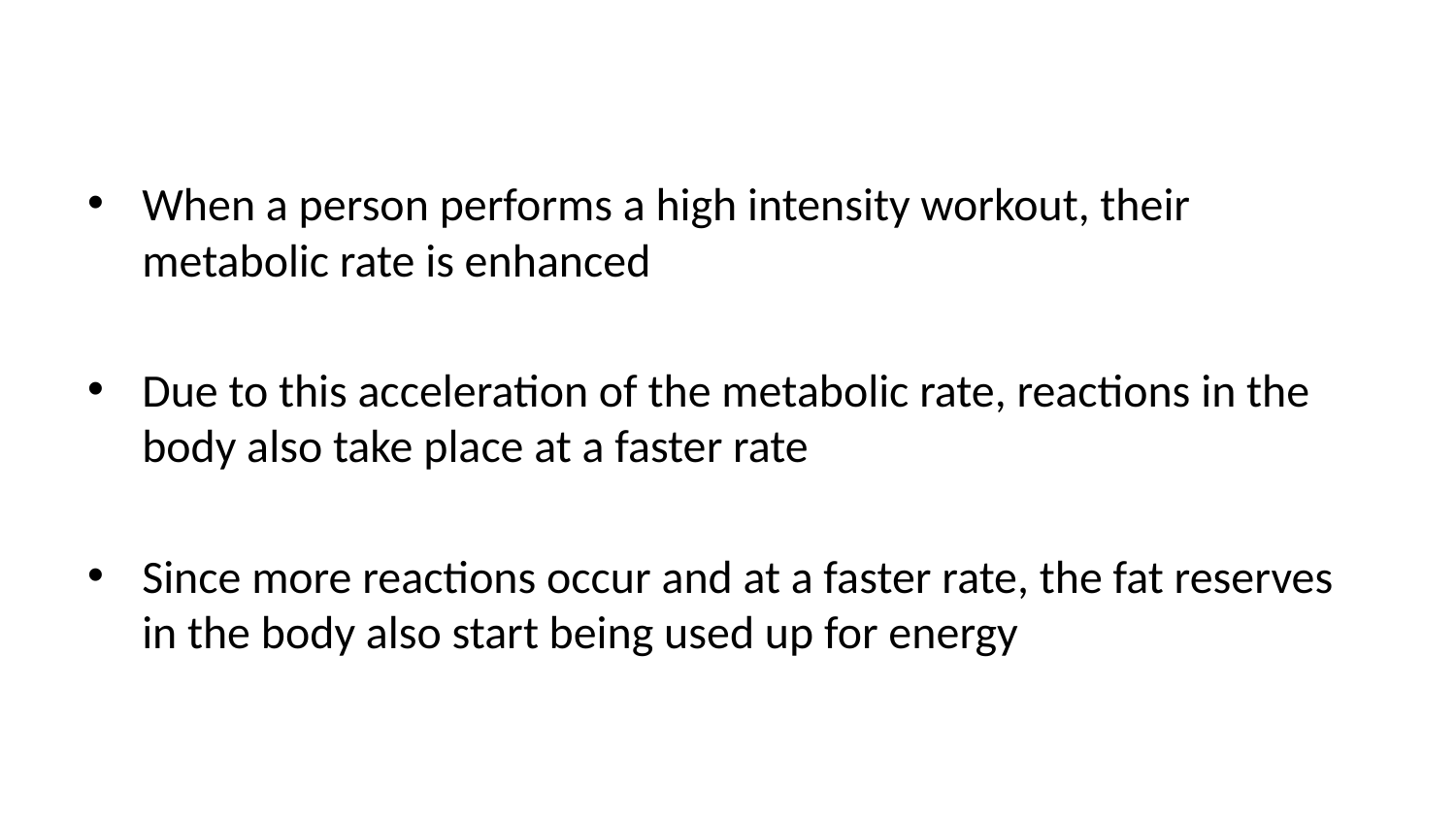

When a person performs a high intensity workout, their metabolic rate is enhanced

Due to this acceleration of the metabolic rate, reactions in the body also take place at a faster rate

Since more reactions occur and at a faster rate, the fat reserves in the body also start being used up for energy